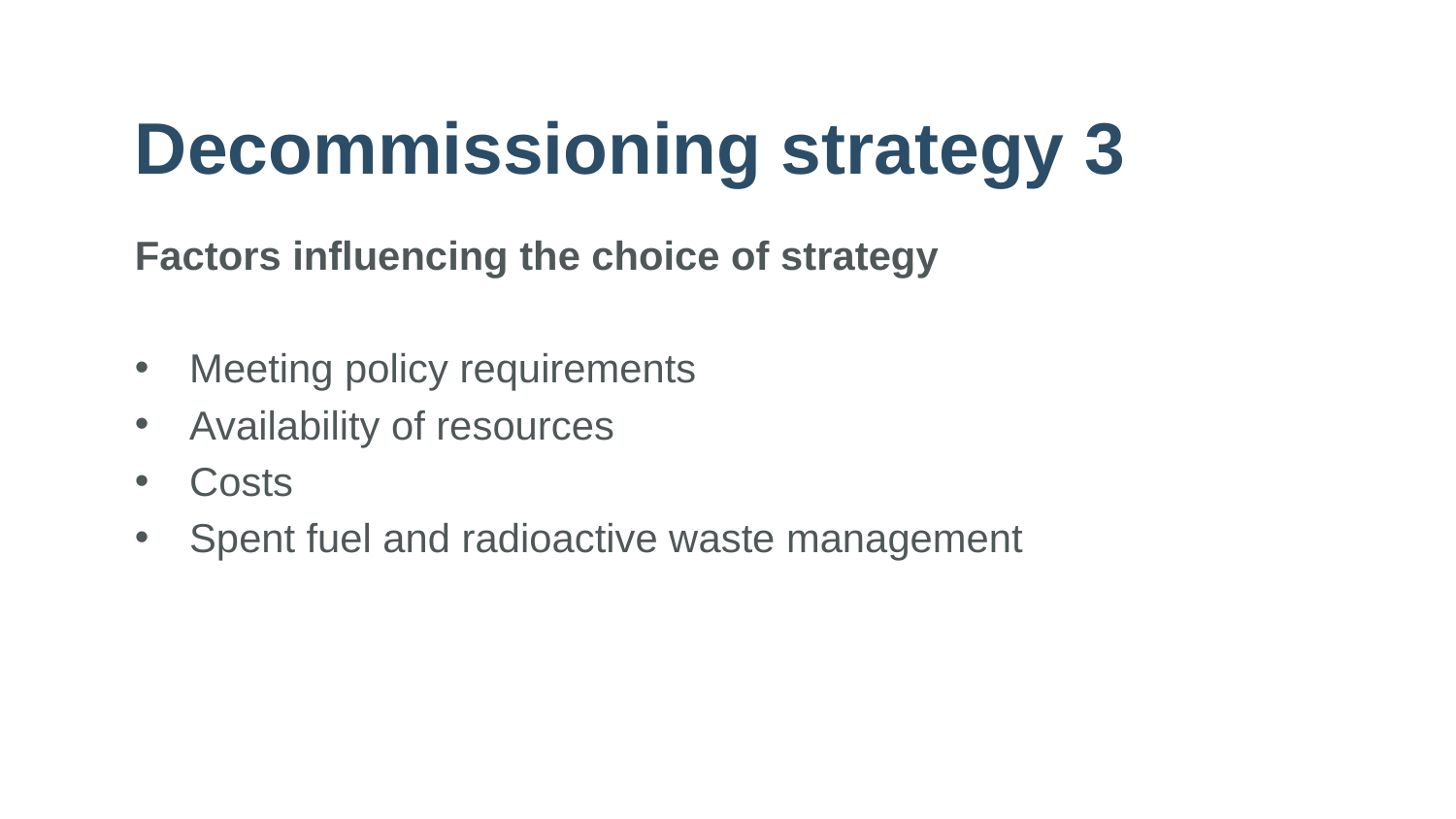

# Decommissioning strategy 3
Factors influencing the choice of strategy

Meeting policy requirements
Availability of resources
Costs
Spent fuel and radioactive waste management